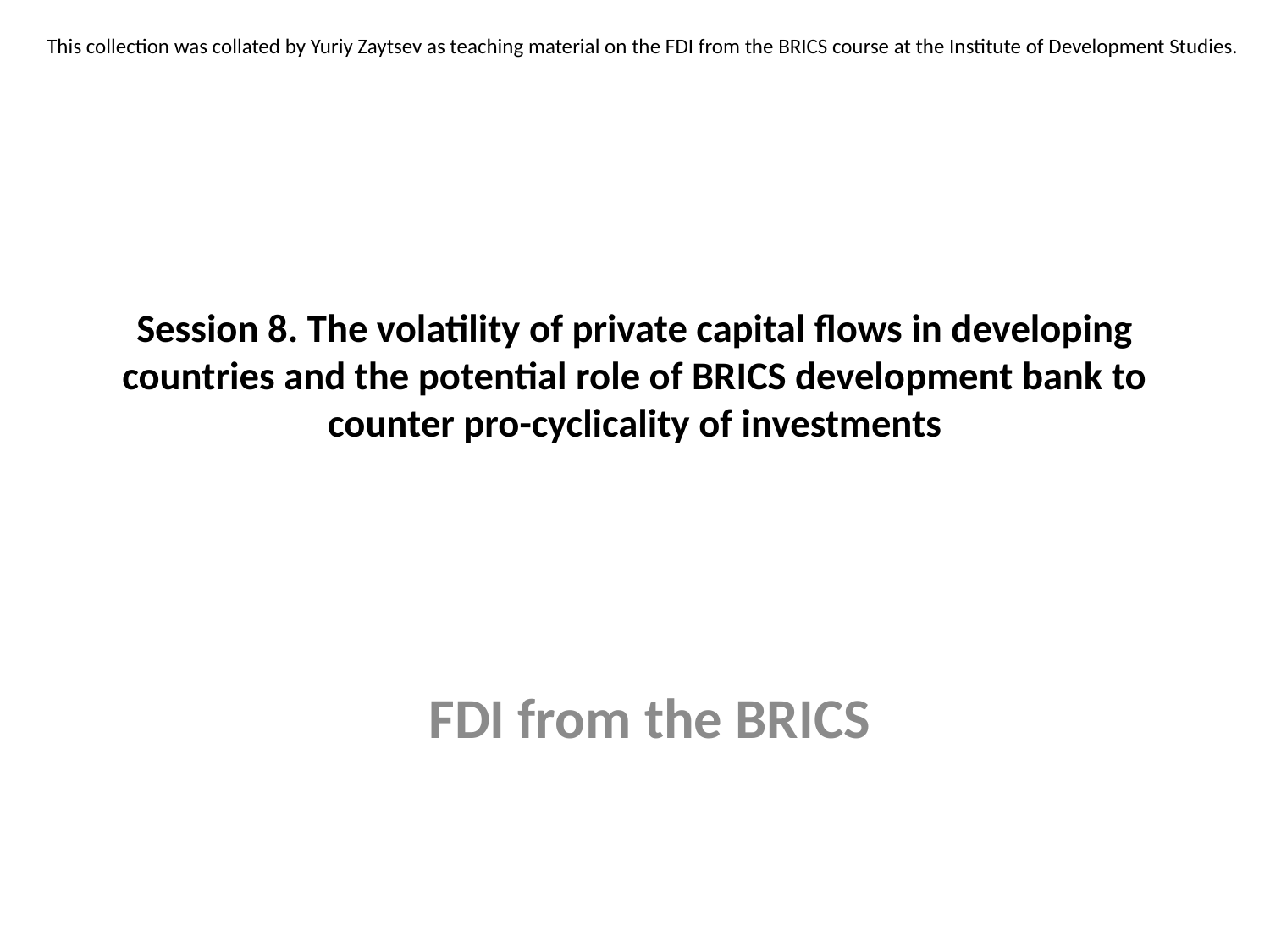

This collection was collated by Yuriy Zaytsev as teaching material on the FDI from the BRICS course at the Institute of Development Studies.
# Session 8. The volatility of private capital flows in developing countries and the potential role of BRICS development bank to counter pro-cyclicality of investments
FDI from the BRICS